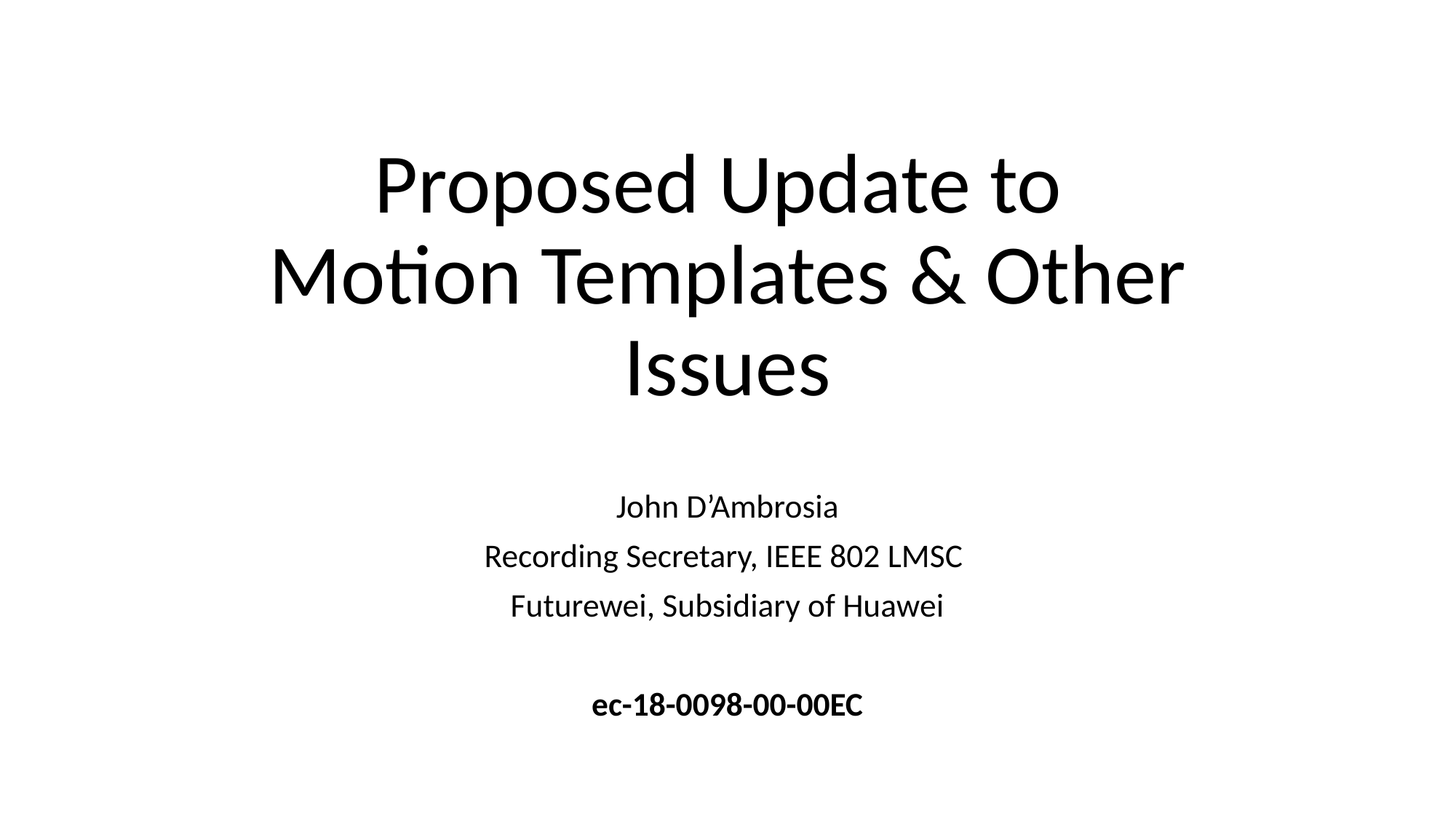

# Proposed Update to Motion Templates & Other Issues

John D’Ambrosia
Recording Secretary, IEEE 802 LMSC
Futurewei, Subsidiary of Huawei

ec-18-0098-00-00EC